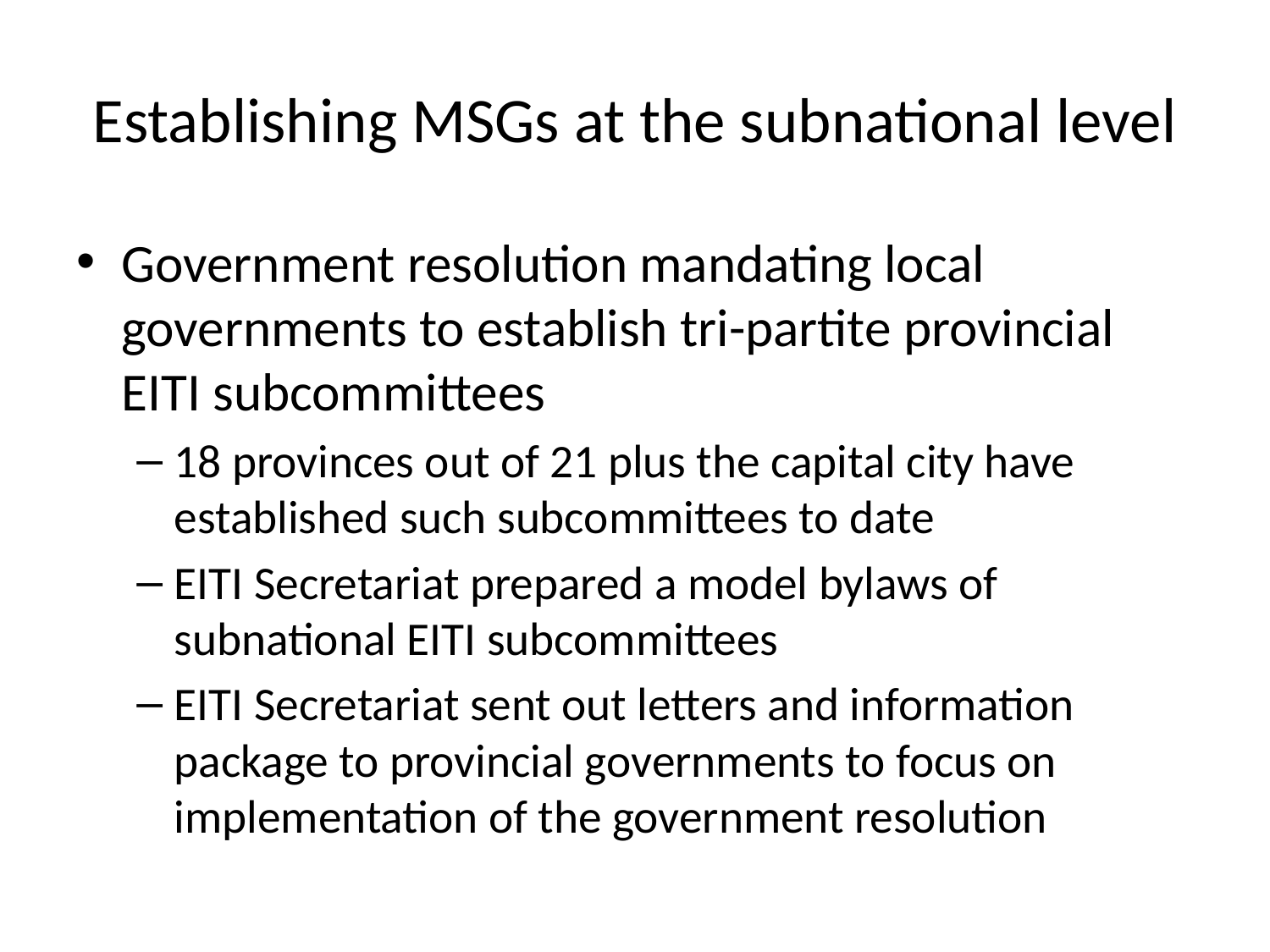

# Establishing MSGs at the subnational level
Government resolution mandating local governments to establish tri-partite provincial EITI subcommittees
18 provinces out of 21 plus the capital city have established such subcommittees to date
EITI Secretariat prepared a model bylaws of subnational EITI subcommittees
EITI Secretariat sent out letters and information package to provincial governments to focus on implementation of the government resolution